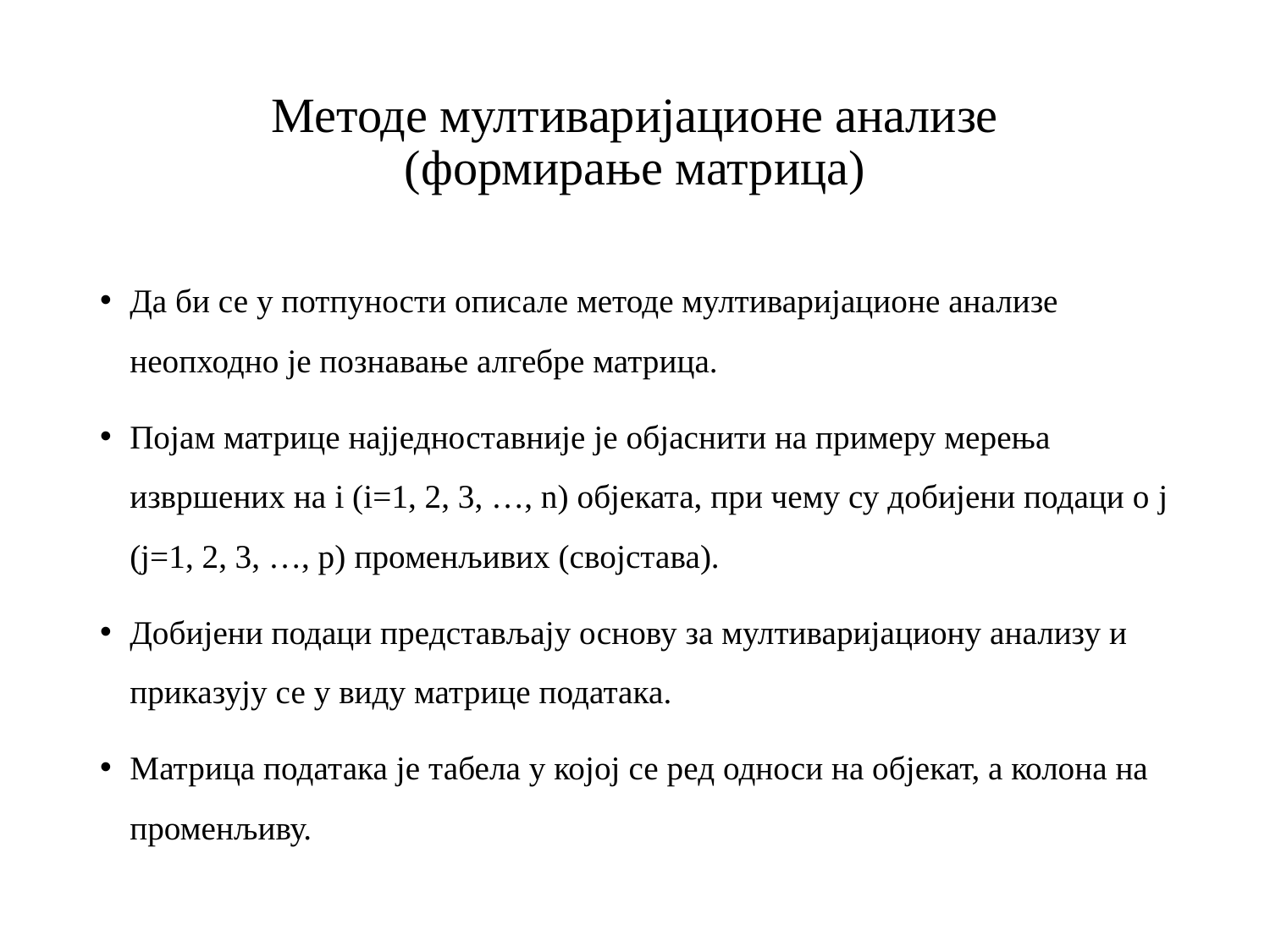

# Методе мултиваријационе анализе (формирање матрица)
Да би се у потпуности описале методе мултиваријационе анализе неопходно је познавање алгебре матрица.
Појам матрице најједноставније је објаснити на примеру мерења извршених на i (i=1, 2, 3, …, n) објеката, при чему су добијени подаци о j (j=1, 2, 3, …, p) променљивих (својстава).
Добијени подаци представљају основу за мултиваријациону анализу и приказују се у виду матрице података.
Матрица података је табела у којој се ред односи на објекат, а колона на променљиву.